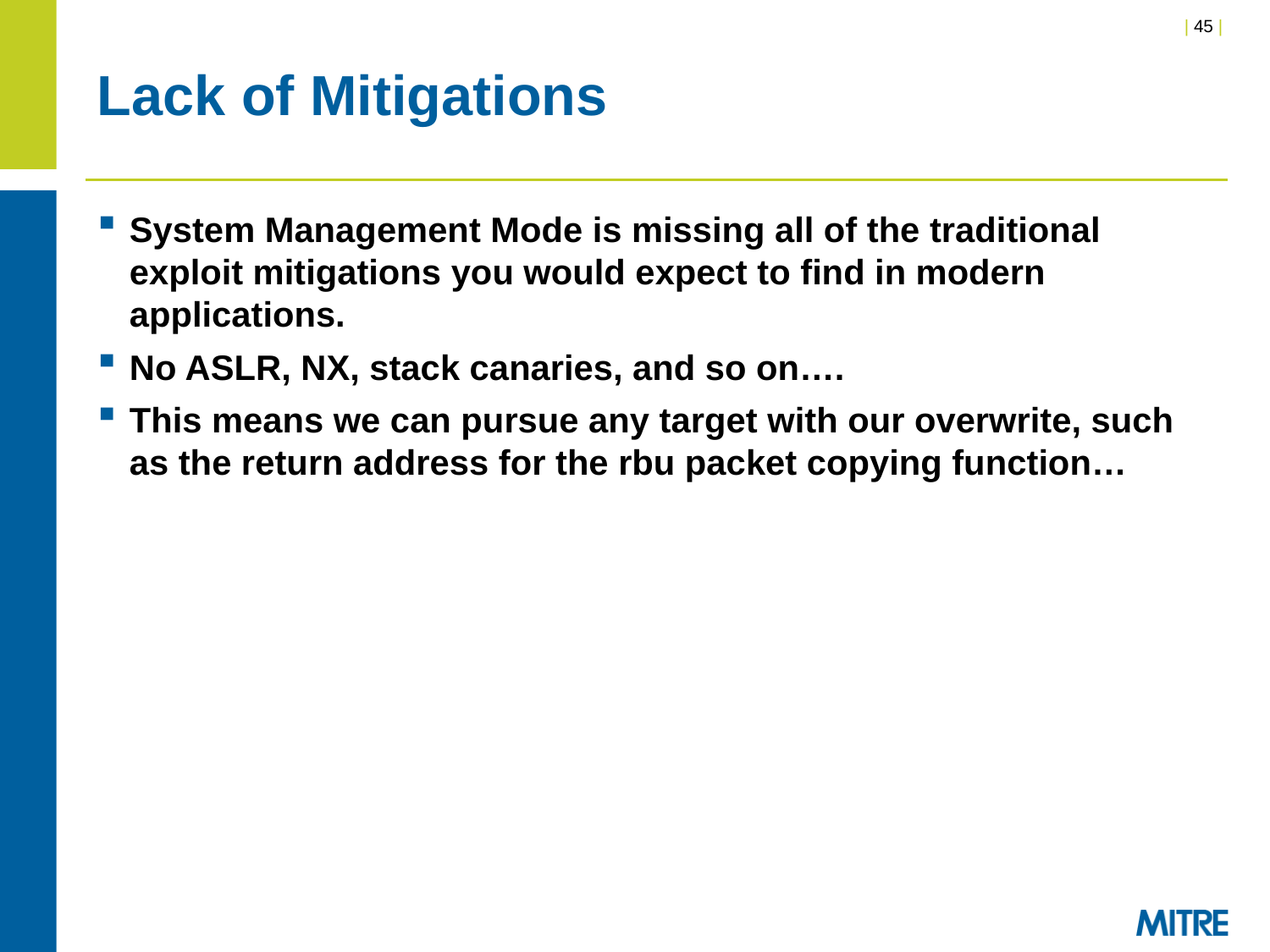

# Lack of Mitigations
System Management Mode is missing all of the traditional exploit mitigations you would expect to find in modern applications.
No ASLR, NX, stack canaries, and so on….
This means we can pursue any target with our overwrite, such as the return address for the rbu packet copying function…